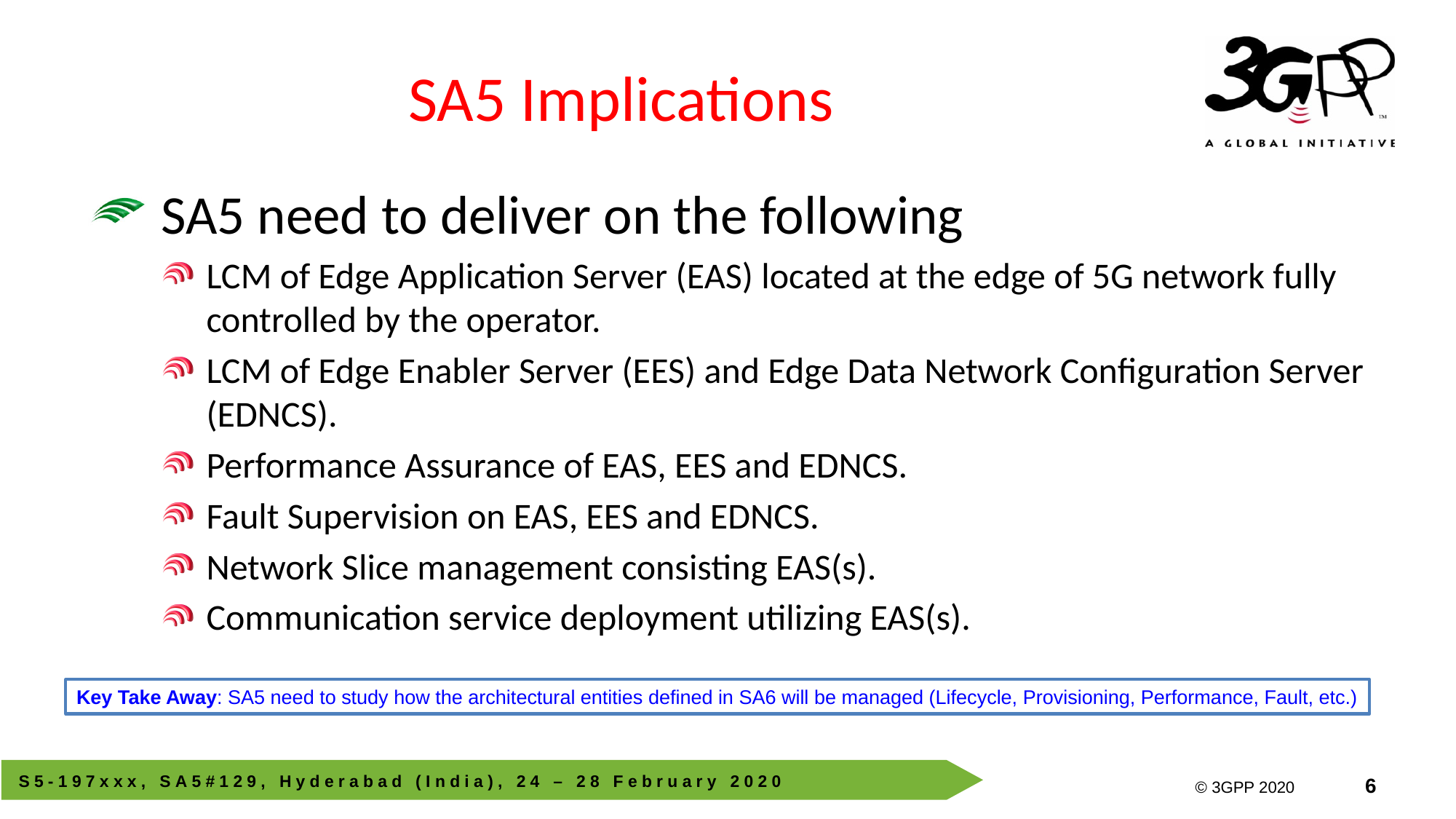

# SA5 Implications
SA5 need to deliver on the following
LCM of Edge Application Server (EAS) located at the edge of 5G network fully controlled by the operator.
LCM of Edge Enabler Server (EES) and Edge Data Network Configuration Server (EDNCS).
Performance Assurance of EAS, EES and EDNCS.
Fault Supervision on EAS, EES and EDNCS.
Network Slice management consisting EAS(s).
Communication service deployment utilizing EAS(s).
Key Take Away: SA5 need to study how the architectural entities defined in SA6 will be managed (Lifecycle, Provisioning, Performance, Fault, etc.)